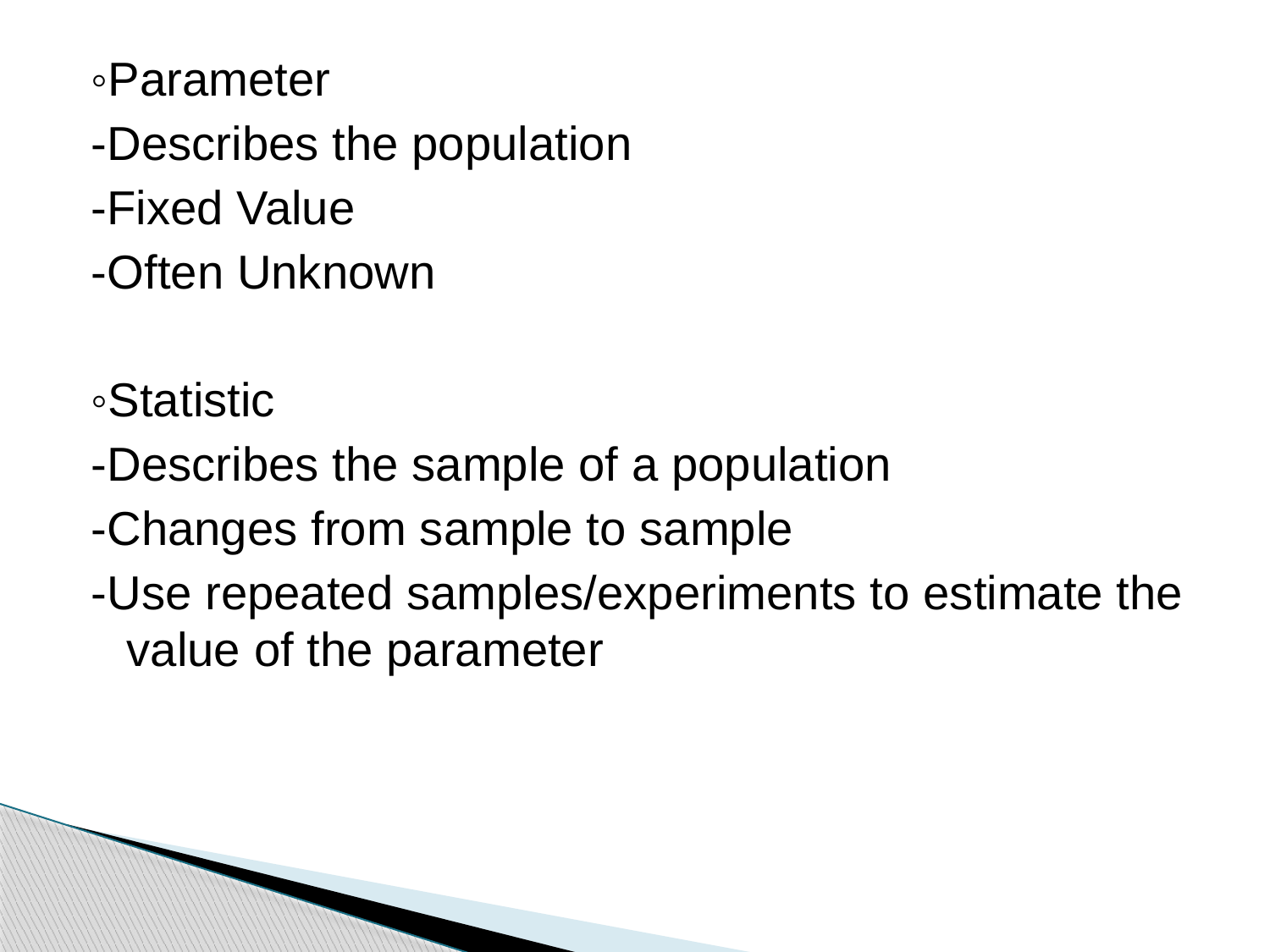

◦Parameter
-Describes the population
-Fixed Value
-Often Unknown

◦Statistic
-Describes the sample of a population
-Changes from sample to sample
-Use repeated samples/experiments to estimate the value of the parameter